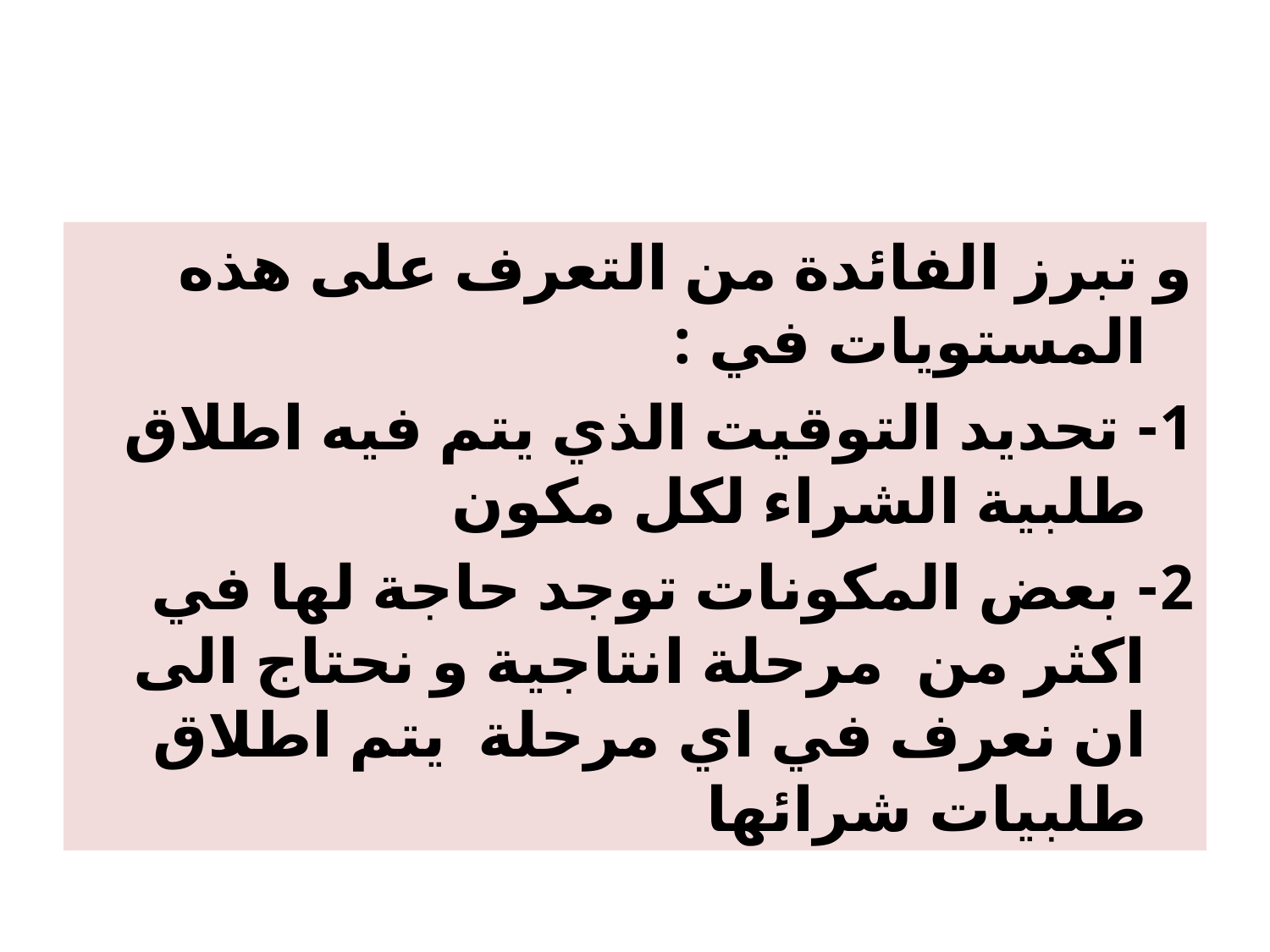

#
و تبرز الفائدة من التعرف على هذه المستويات في :
1- تحديد التوقيت الذي يتم فيه اطلاق طلبية الشراء لكل مكون
2- بعض المكونات توجد حاجة لها في اكثر من  مرحلة انتاجية و نحتاج الى  ان نعرف في اي مرحلة  يتم اطلاق طلبيات شرائها